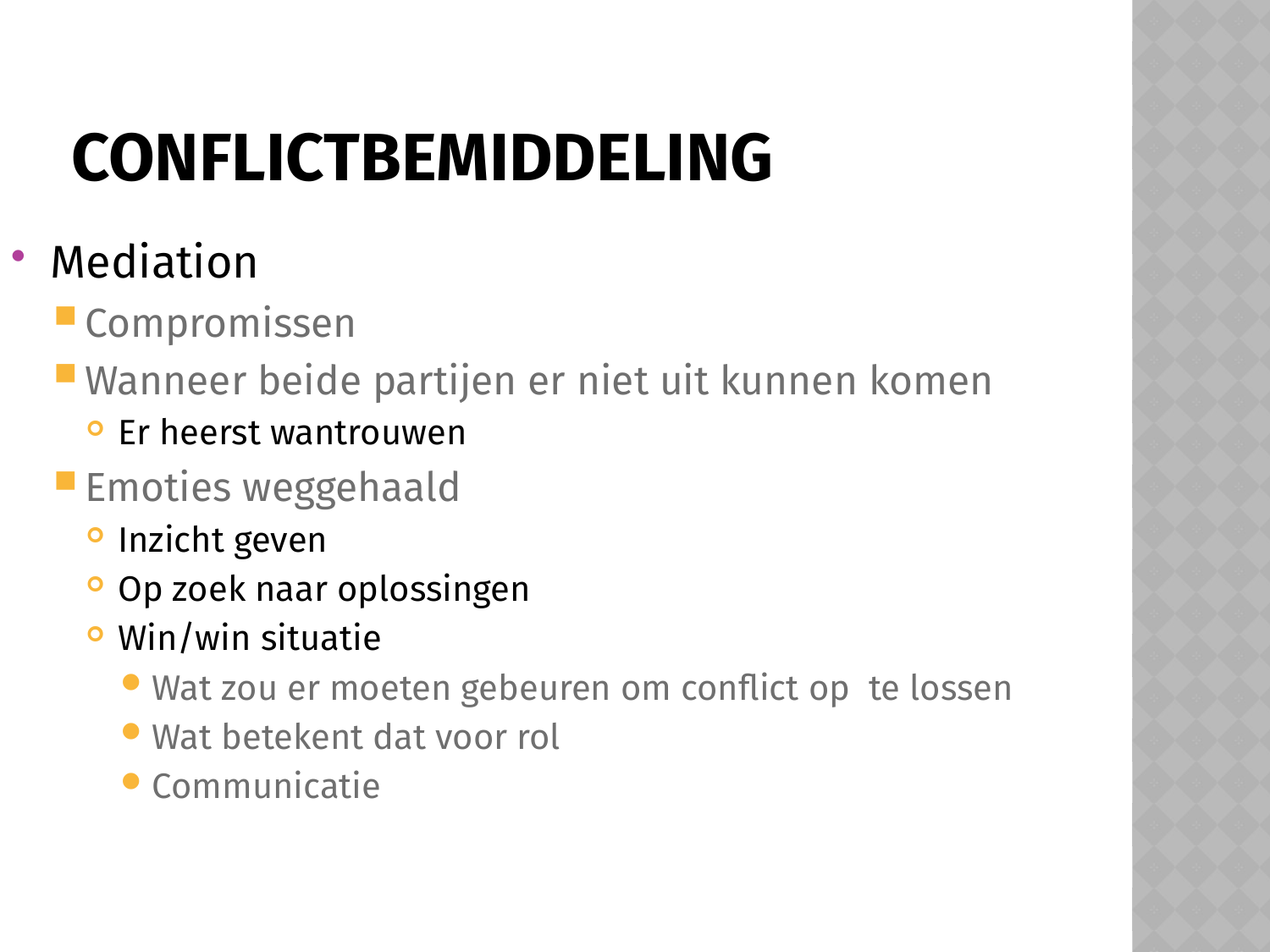

# Conflictbemiddeling
Mediation
Compromissen
Wanneer beide partijen er niet uit kunnen komen
Er heerst wantrouwen
Emoties weggehaald
Inzicht geven
Op zoek naar oplossingen
Win/win situatie
Wat zou er moeten gebeuren om conflict op  te lossen
Wat betekent dat voor rol
Communicatie